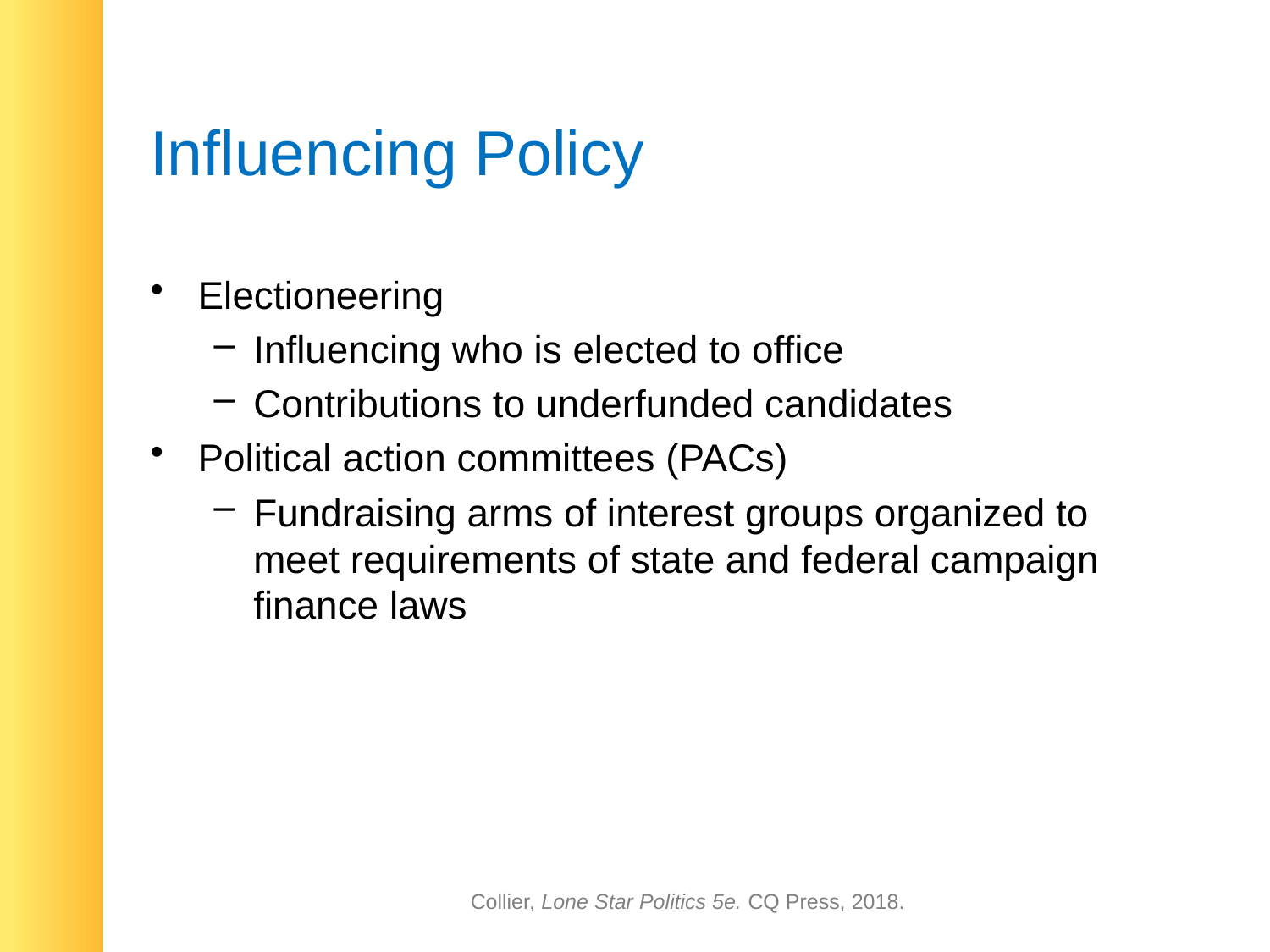

# Influencing Policy
Electioneering
Influencing who is elected to office
Contributions to underfunded candidates
Political action committees (PACs)
Fundraising arms of interest groups organized to meet requirements of state and federal campaign finance laws
Collier, Lone Star Politics 5e. CQ Press, 2018.